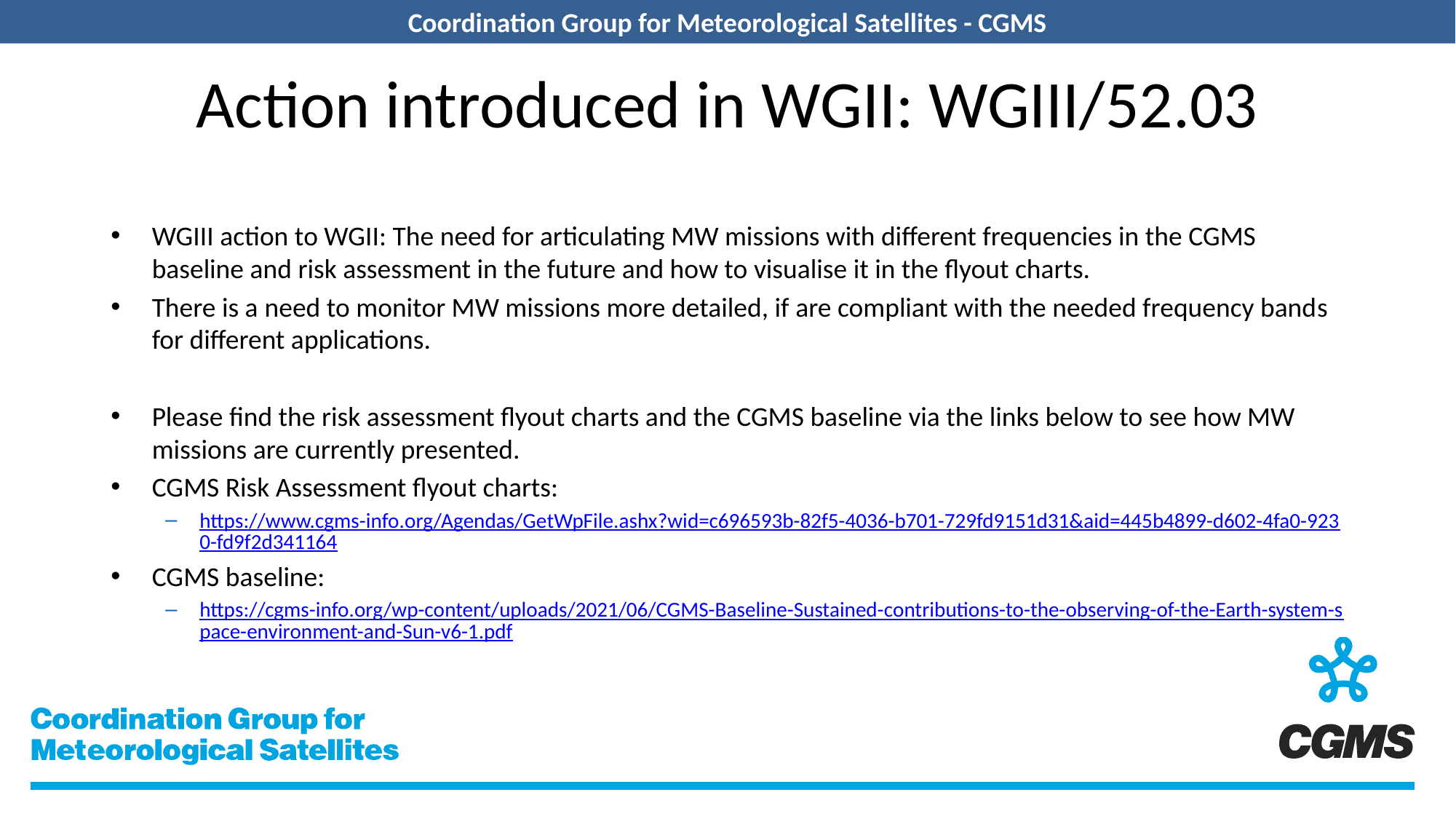

# Action introduced in WGII: WGIII/52.03

WGIII action to WGII: The need for articulating MW missions with different frequencies in the CGMS baseline and risk assessment in the future and how to visualise it in the flyout charts.
There is a need to monitor MW missions more detailed, if are compliant with the needed frequency bands for different applications.

Please find the risk assessment flyout charts and the CGMS baseline via the links below to see how MW missions are currently presented.
CGMS Risk Assessment flyout charts:
https://www.cgms-info.org/Agendas/GetWpFile.ashx?wid=c696593b-82f5-4036-b701-729fd9151d31&aid=445b4899-d602-4fa0-9230-fd9f2d341164
CGMS baseline:
https://cgms-info.org/wp-content/uploads/2021/06/CGMS-Baseline-Sustained-contributions-to-the-observing-of-the-Earth-system-space-environment-and-Sun-v6-1.pdf